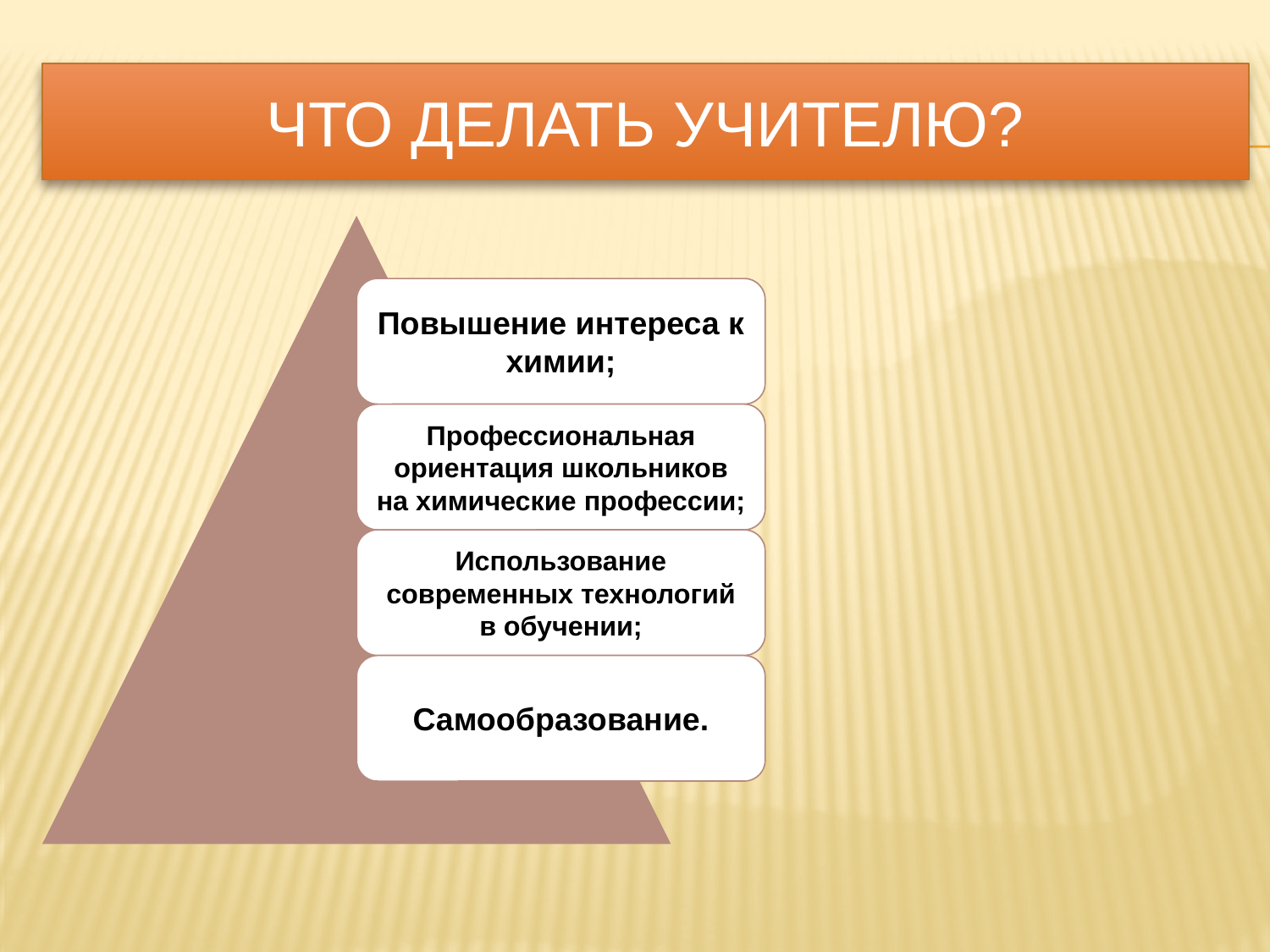

# Что делать учителю?
Повышение интереса к химии;
Профессиональная ориентация школьников на химические профессии;
Использование современных технологий в обучении;
Самообразование.